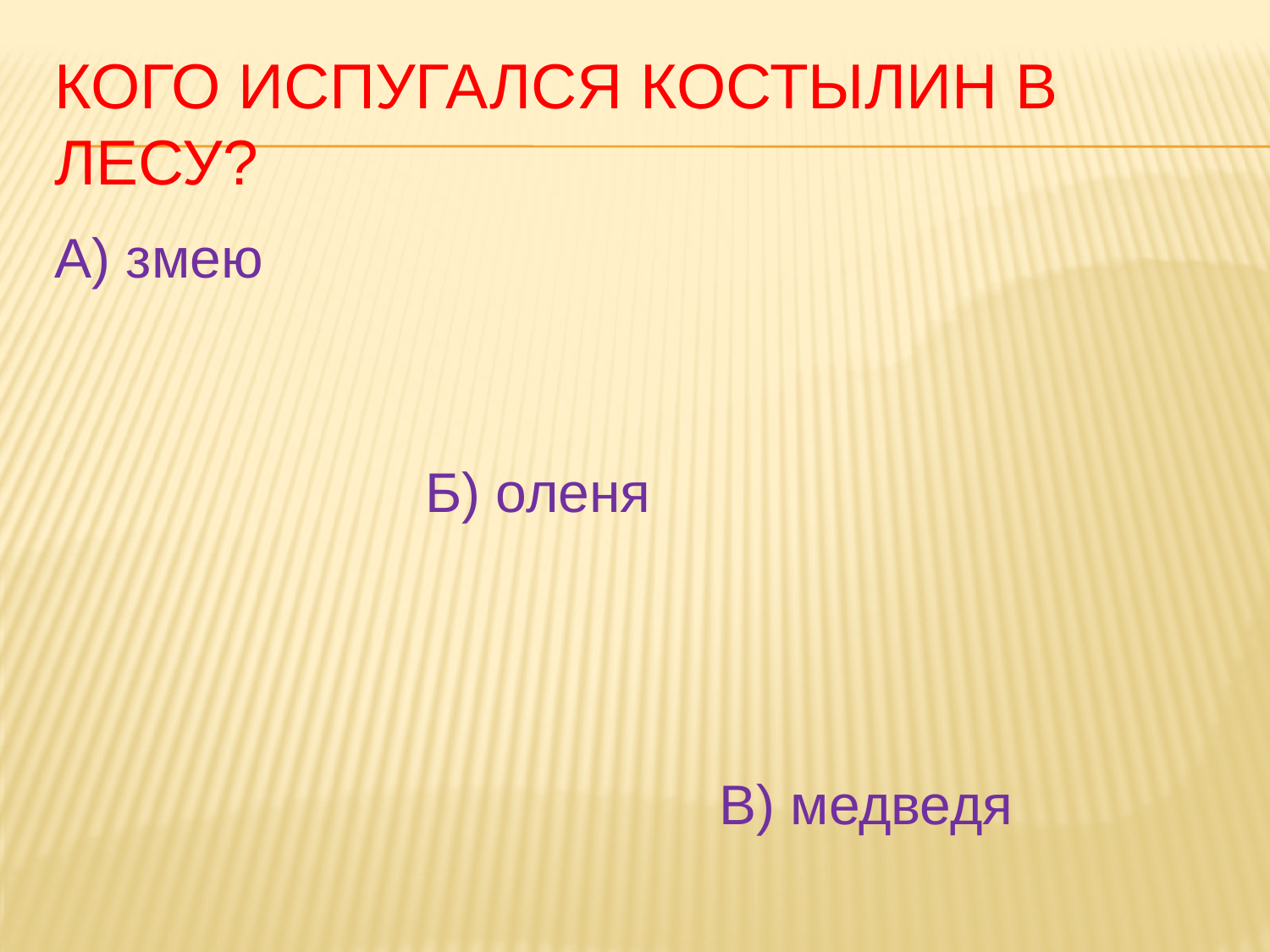

# Кого испугался Костылин в лесу?
А) змею

                        Б) оленя

                                           В) медведя